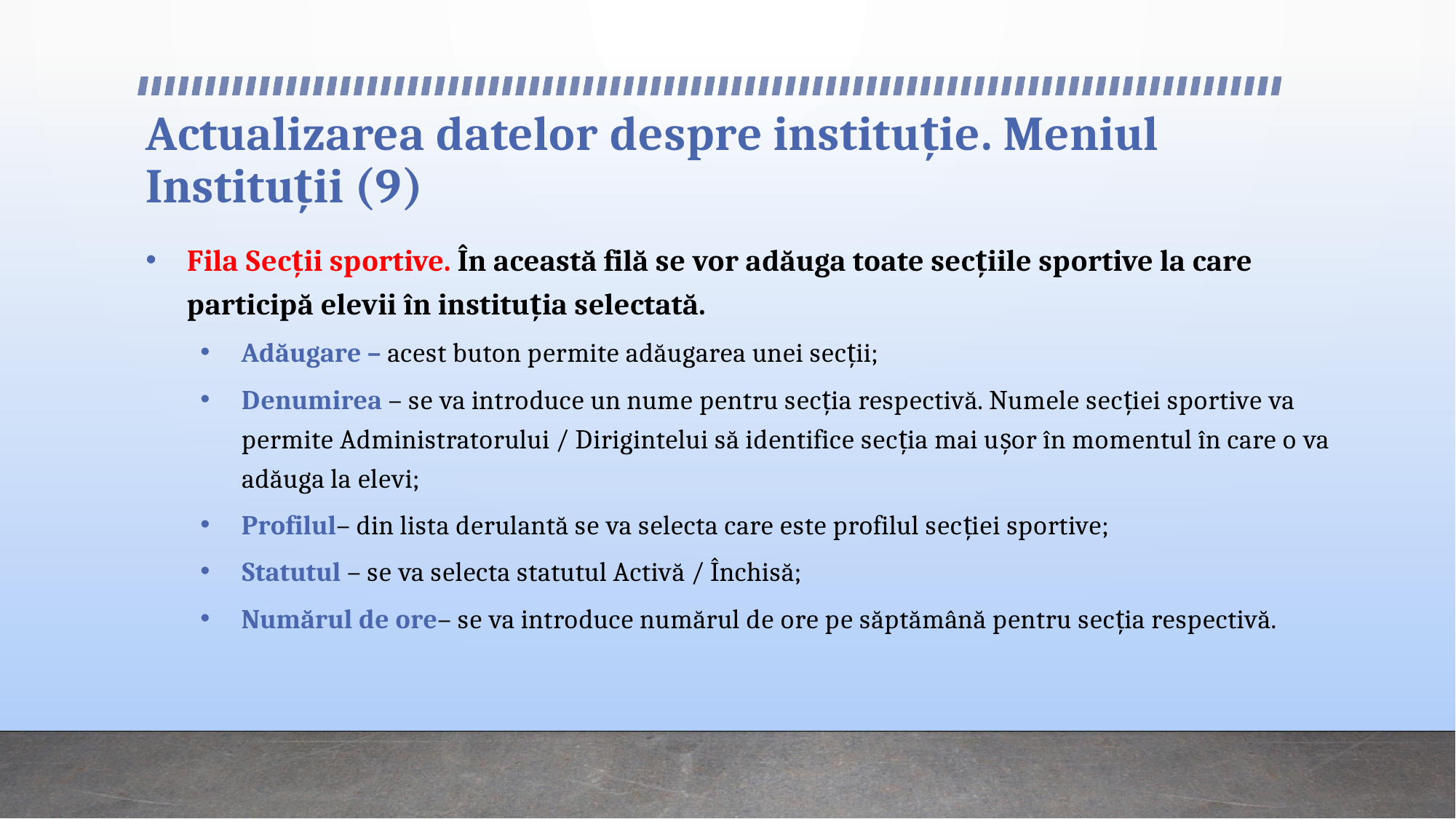

# Actualizarea datelor despre instituție. Meniul Instituții (9)
Fila Secții sportive. În această filă se vor adăuga toate secțiile sportive la care participă elevii în instituția selectată.
Adăugare – acest buton permite adăugarea unei secții;
Denumirea – se va introduce un nume pentru secția respectivă. Numele secției sportive va permite Administratorului / Dirigintelui să identifice secția mai ușor în momentul în care o va adăuga la elevi;
Profilul– din lista derulantă se va selecta care este profilul secției sportive;
Statutul – se va selecta statutul Activă / Închisă;
Numărul de ore– se va introduce numărul de ore pe săptămână pentru secția respectivă.